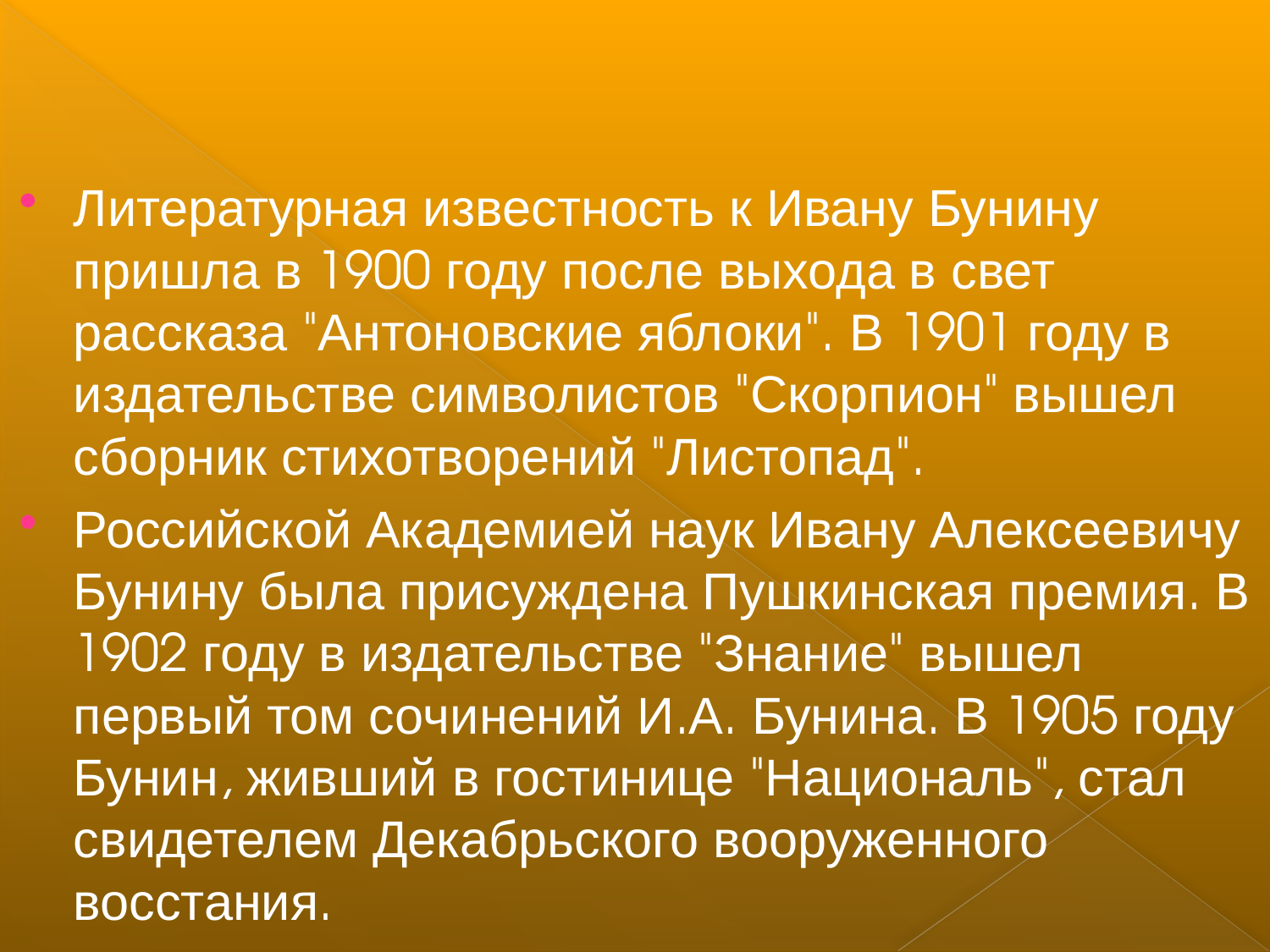

Литературная известность к Ивану Бунину пришла в 1900 году после выхода в свет рассказа "Антоновские яблоки". В 1901 году в издательстве символистов "Скорпион" вышел сборник стихотворений "Листопад".
Российской Академией наук Ивану Алексеевичу Бунину была присуждена Пушкинская премия. В 1902 году в издательстве "Знание" вышел первый том сочинений И.А. Бунина. В 1905 году Бунин, живший в гостинице "Националь", стал свидетелем Декабрьского вооруженного восстания.